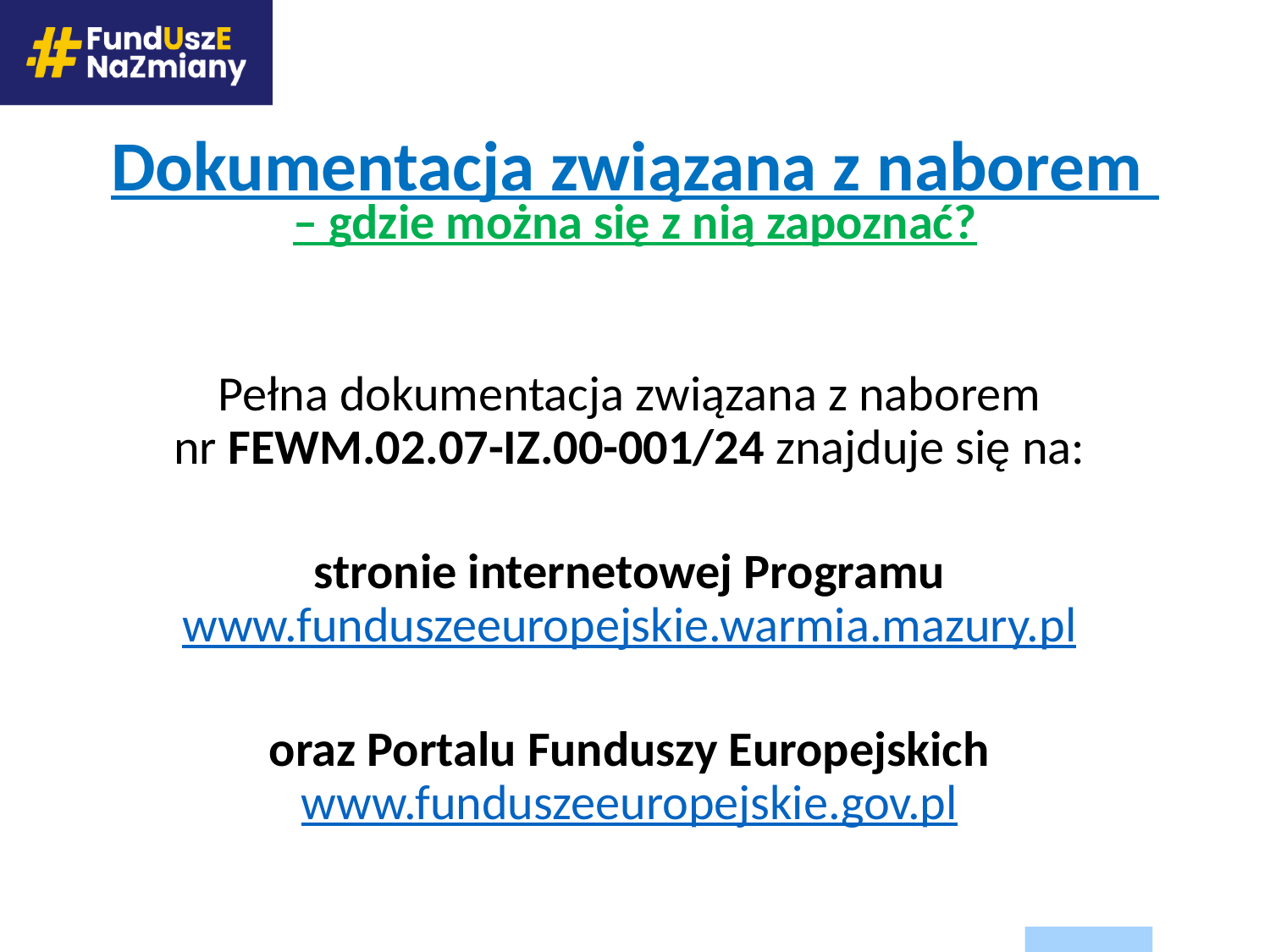

# Dokumentacja związana z naborem – gdzie można się z nią zapoznać?

Pełna dokumentacja związana z naborem
nr FEWM.02.07-IZ.00-001/24 znajduje się na:
stronie internetowej Programu www.funduszeeuropejskie.warmia.mazury.pl
oraz Portalu Funduszy Europejskich www.funduszeeuropejskie.gov.pl